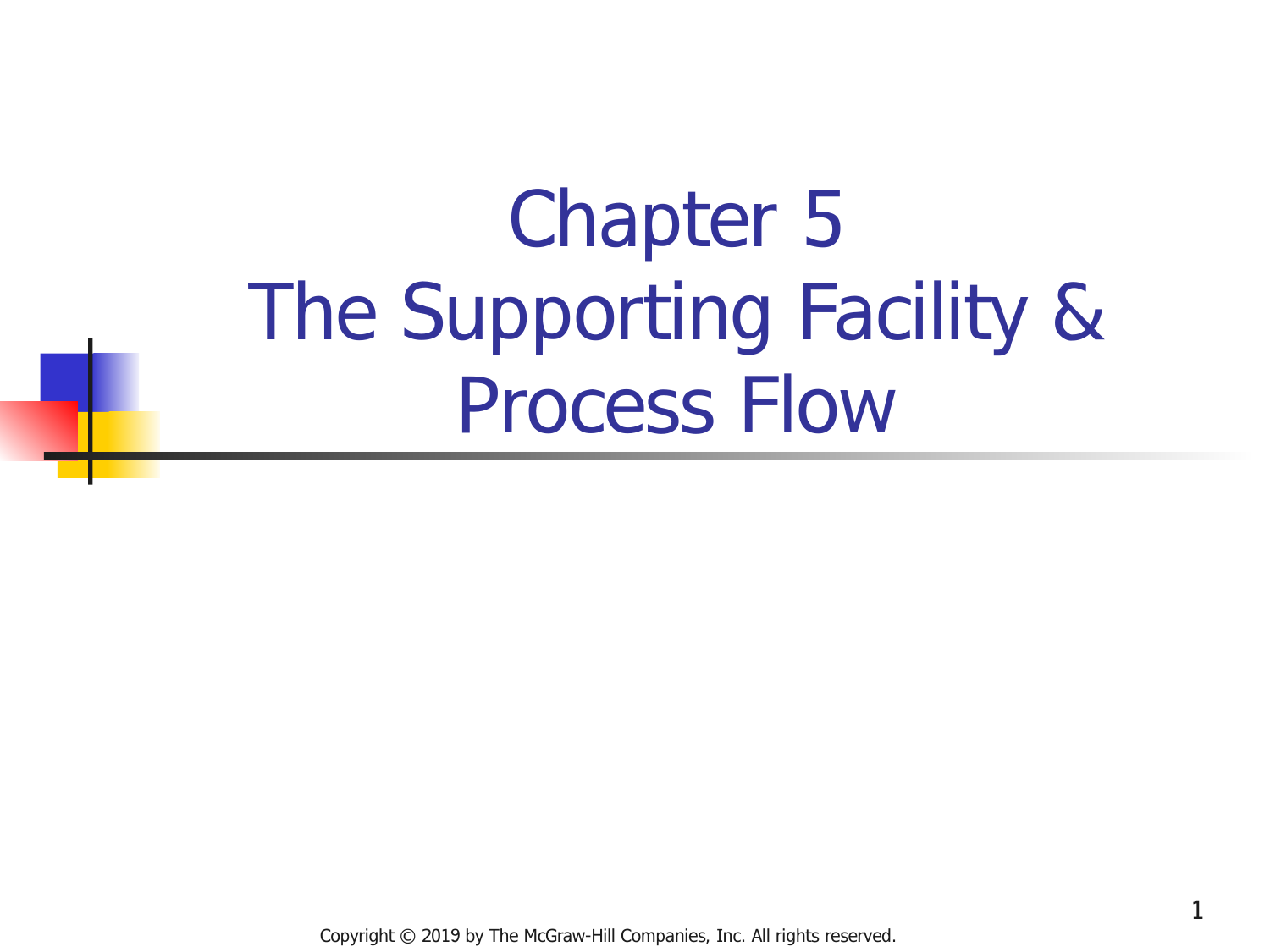

# Chapter 5 The Supporting Facility & Process Flow
1
Copyright © 2019 by The McGraw-Hill Companies, Inc. All rights reserved.